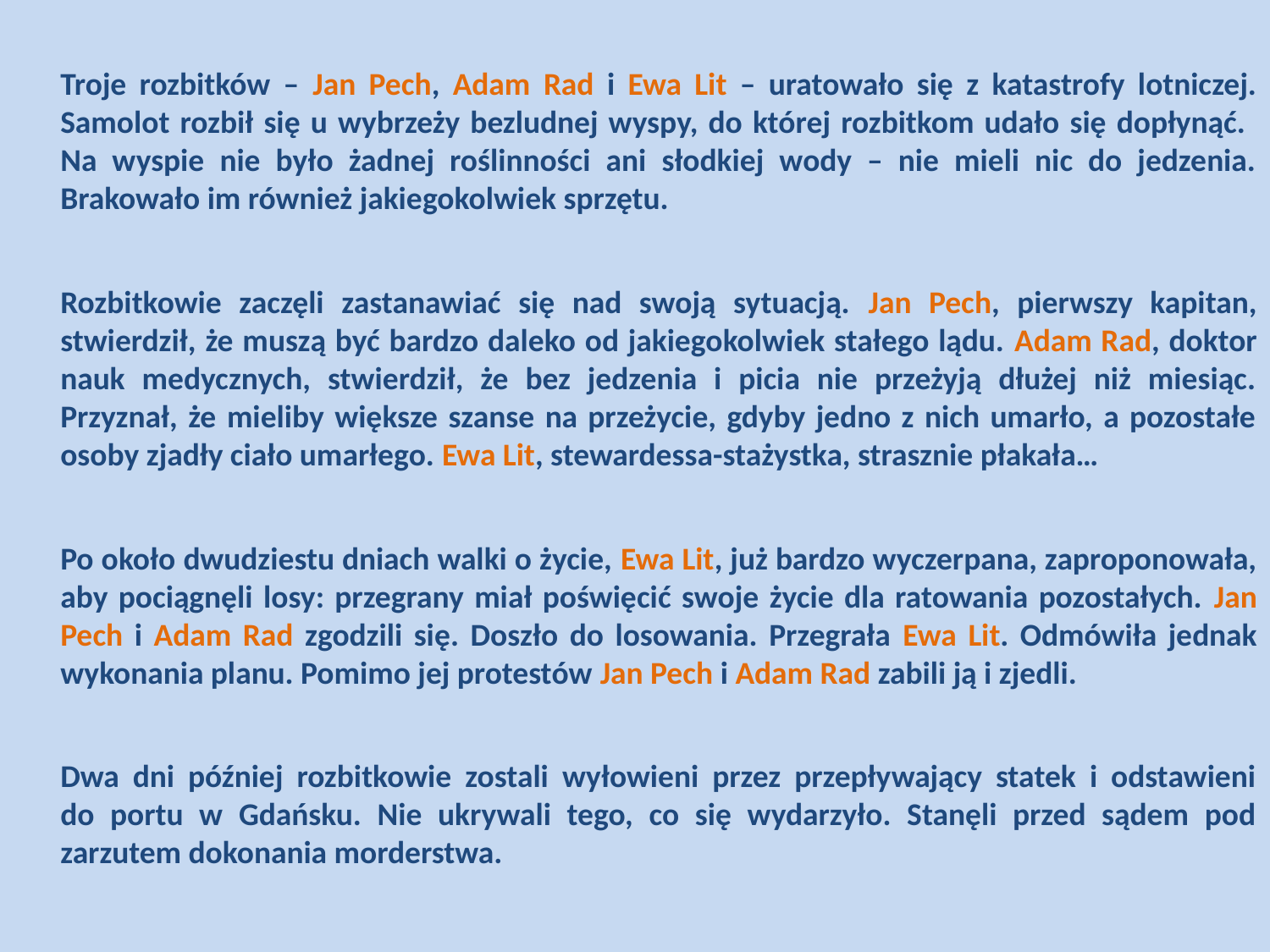

Troje rozbitków – Jan Pech, Adam Rad i Ewa Lit – uratowało się z katastrofy lotniczej. Samolot rozbił się u wybrzeży bezludnej wyspy, do której rozbitkom udało się dopłynąć.
Na wyspie nie było żadnej roślinności ani słodkiej wody – nie mieli nic do jedzenia. Brakowało im również jakiegokolwiek sprzętu.

	Rozbitkowie zaczęli zastanawiać się nad swoją sytuacją. Jan Pech, pierwszy kapitan, stwierdził, że muszą być bardzo daleko od jakiegokolwiek stałego lądu. Adam Rad, doktor nauk medycznych, stwierdził, że bez jedzenia i picia nie przeżyją dłużej niż miesiąc. Przyznał, że mieliby większe szanse na przeżycie, gdyby jedno z nich umarło, a pozostałe osoby zjadły ciało umarłego. Ewa Lit, stewardessa-stażystka, strasznie płakała…

	Po około dwudziestu dniach walki o życie, Ewa Lit, już bardzo wyczerpana, zaproponowała, aby pociągnęli losy: przegrany miał poświęcić swoje życie dla ratowania pozostałych. Jan Pech i Adam Rad zgodzili się. Doszło do losowania. Przegrała Ewa Lit. Odmówiła jednak wykonania planu. Pomimo jej protestów Jan Pech i Adam Rad zabili ją i zjedli.

	Dwa dni później rozbitkowie zostali wyłowieni przez przepływający statek i odstawieni
do portu w Gdańsku. Nie ukrywali tego, co się wydarzyło. Stanęli przed sądem pod zarzutem dokonania morderstwa.
#